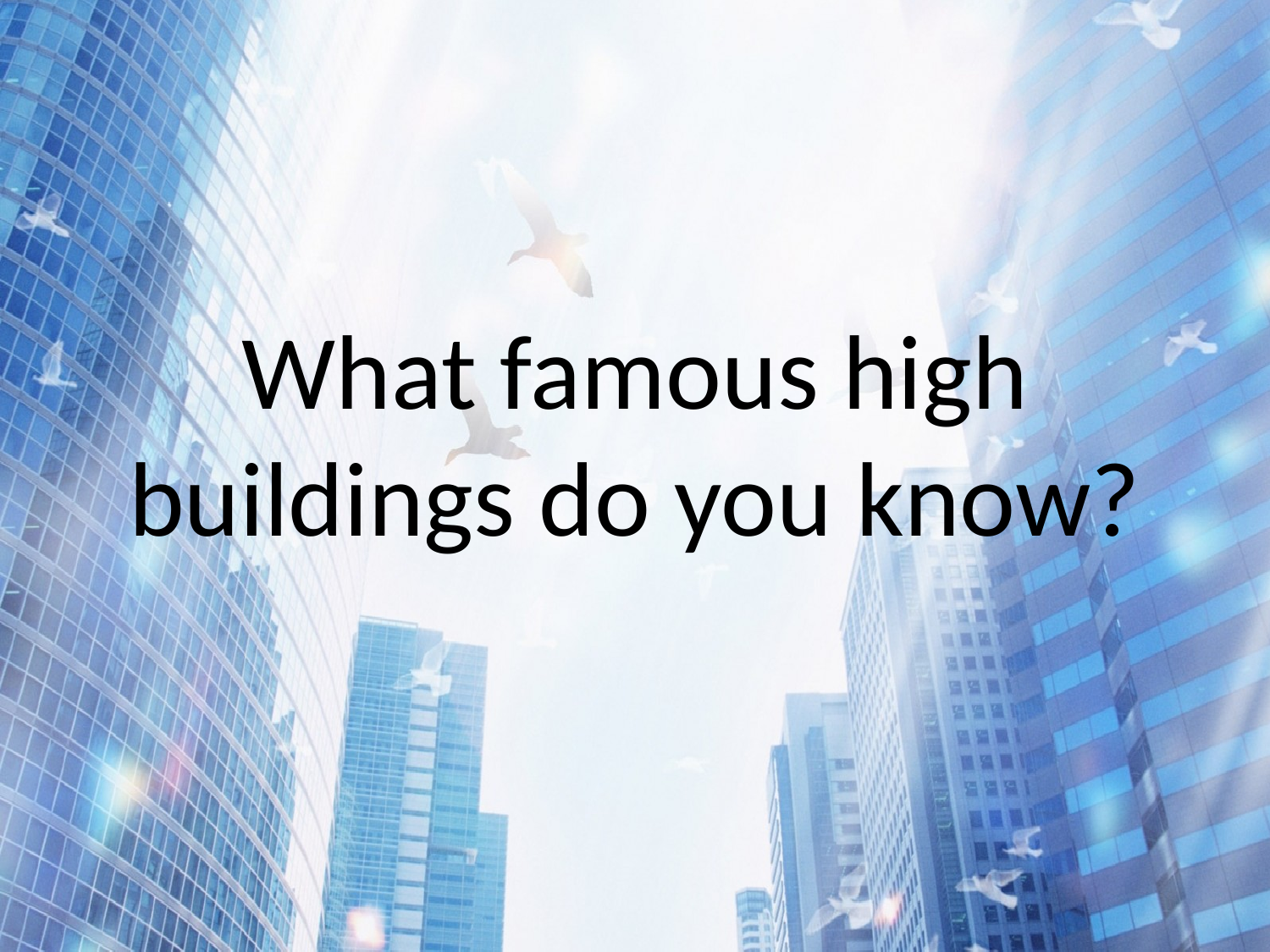

# What famous high buildings do you know?